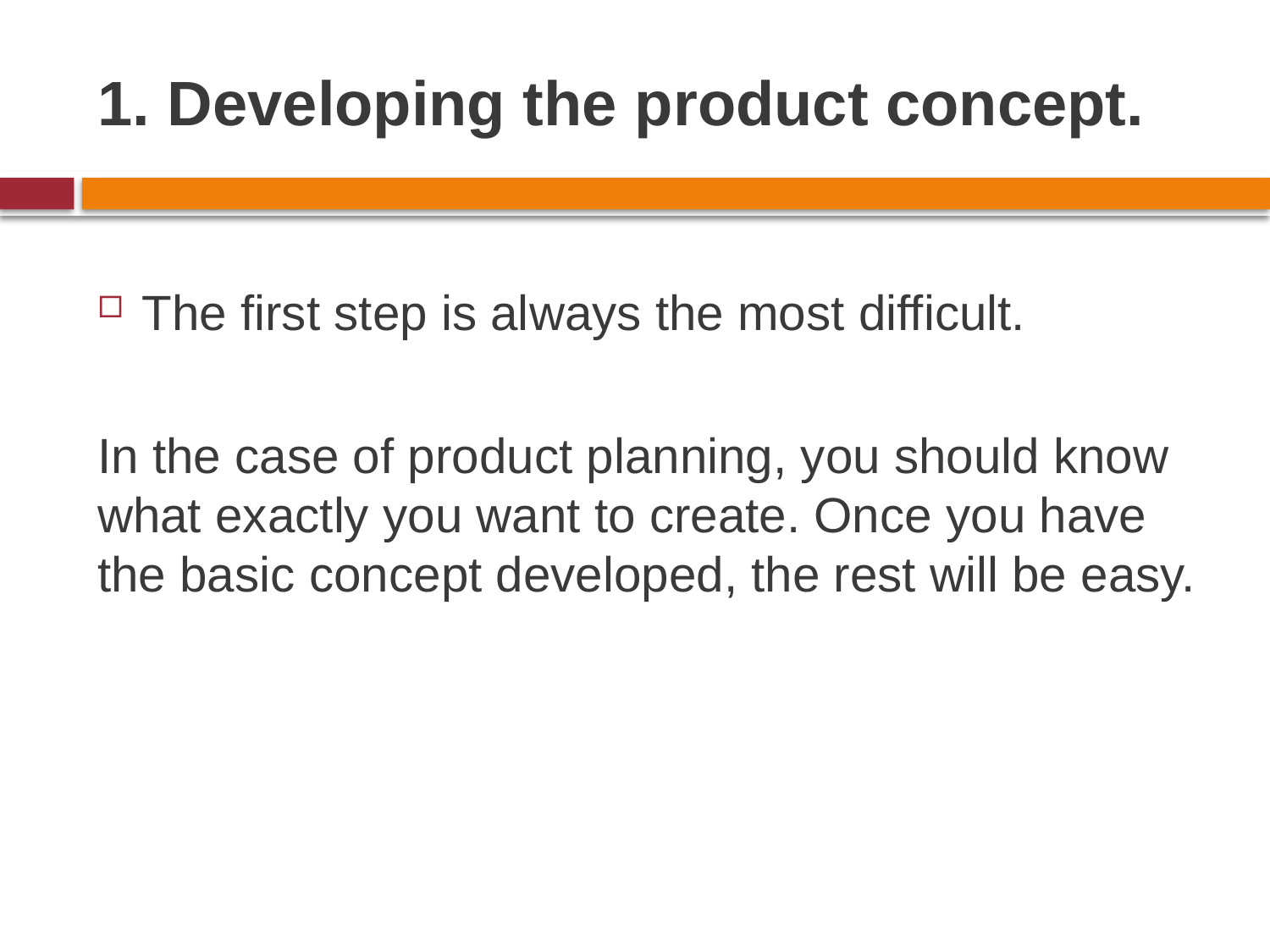

# 1. Developing the product concept.
The first step is always the most difficult.

In the case of product planning, you should know what exactly you want to create. Once you have the basic concept developed, the rest will be easy.